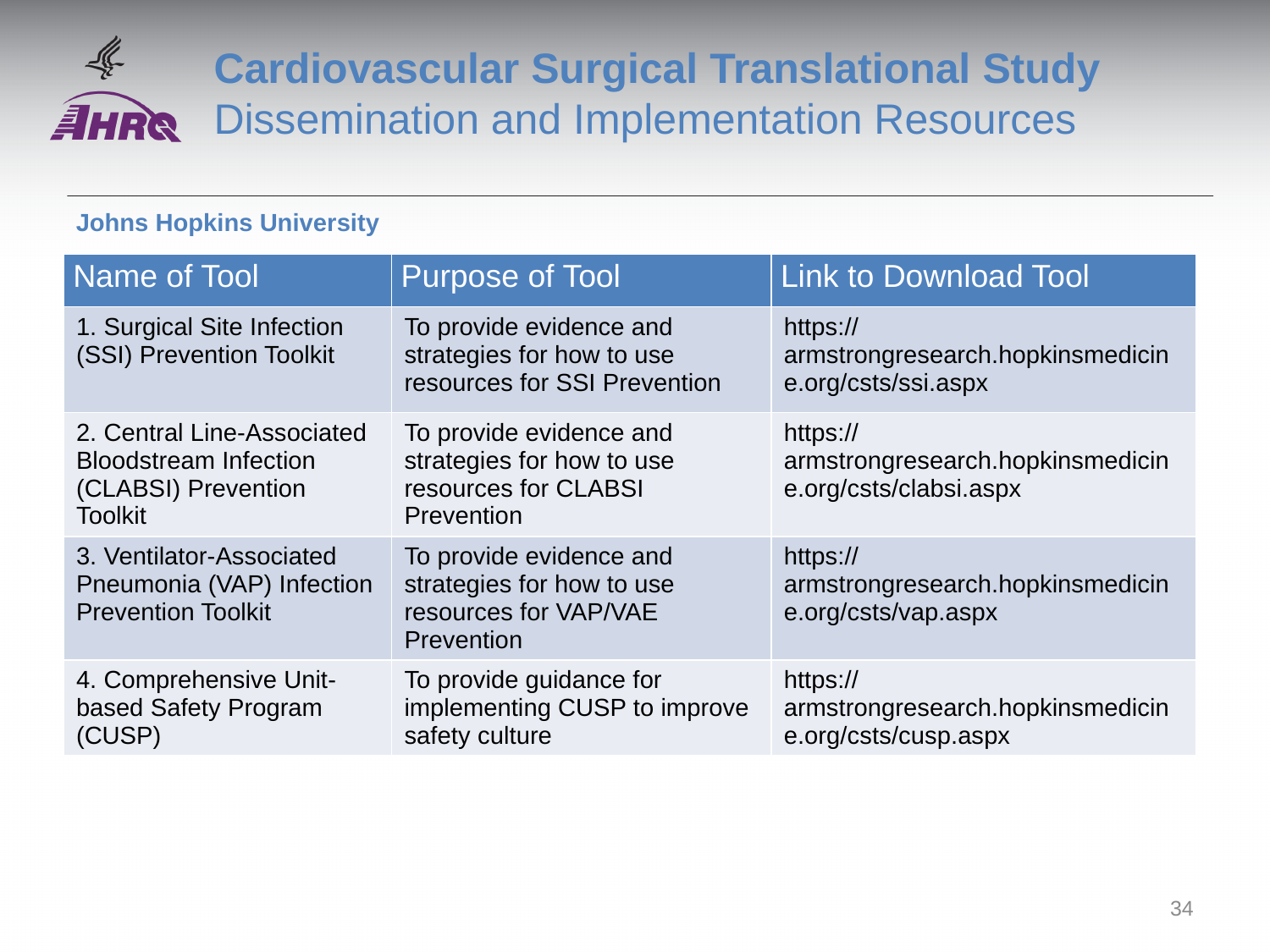

# Cardiovascular Surgical Translational Study Dissemination and Implementation Resources
Johns Hopkins University
| Name of Tool | Purpose of Tool | Link to Download Tool |
| --- | --- | --- |
| 1. Surgical Site Infection (SSI) Prevention Toolkit | To provide evidence and strategies for how to use resources for SSI Prevention | https://armstrongresearch.hopkinsmedicine.org/csts/ssi.aspx |
| 2. Central Line-Associated Bloodstream Infection (CLABSI) Prevention Toolkit | To provide evidence and strategies for how to use resources for CLABSI Prevention | https://armstrongresearch.hopkinsmedicine.org/csts/clabsi.aspx |
| 3. Ventilator-Associated Pneumonia (VAP) Infection Prevention Toolkit | To provide evidence and strategies for how to use resources for VAP/VAE Prevention | https://armstrongresearch.hopkinsmedicine.org/csts/vap.aspx |
| 4. Comprehensive Unit-based Safety Program (CUSP) | To provide guidance for implementing CUSP to improve safety culture | https://armstrongresearch.hopkinsmedicine.org/csts/cusp.aspx |
34